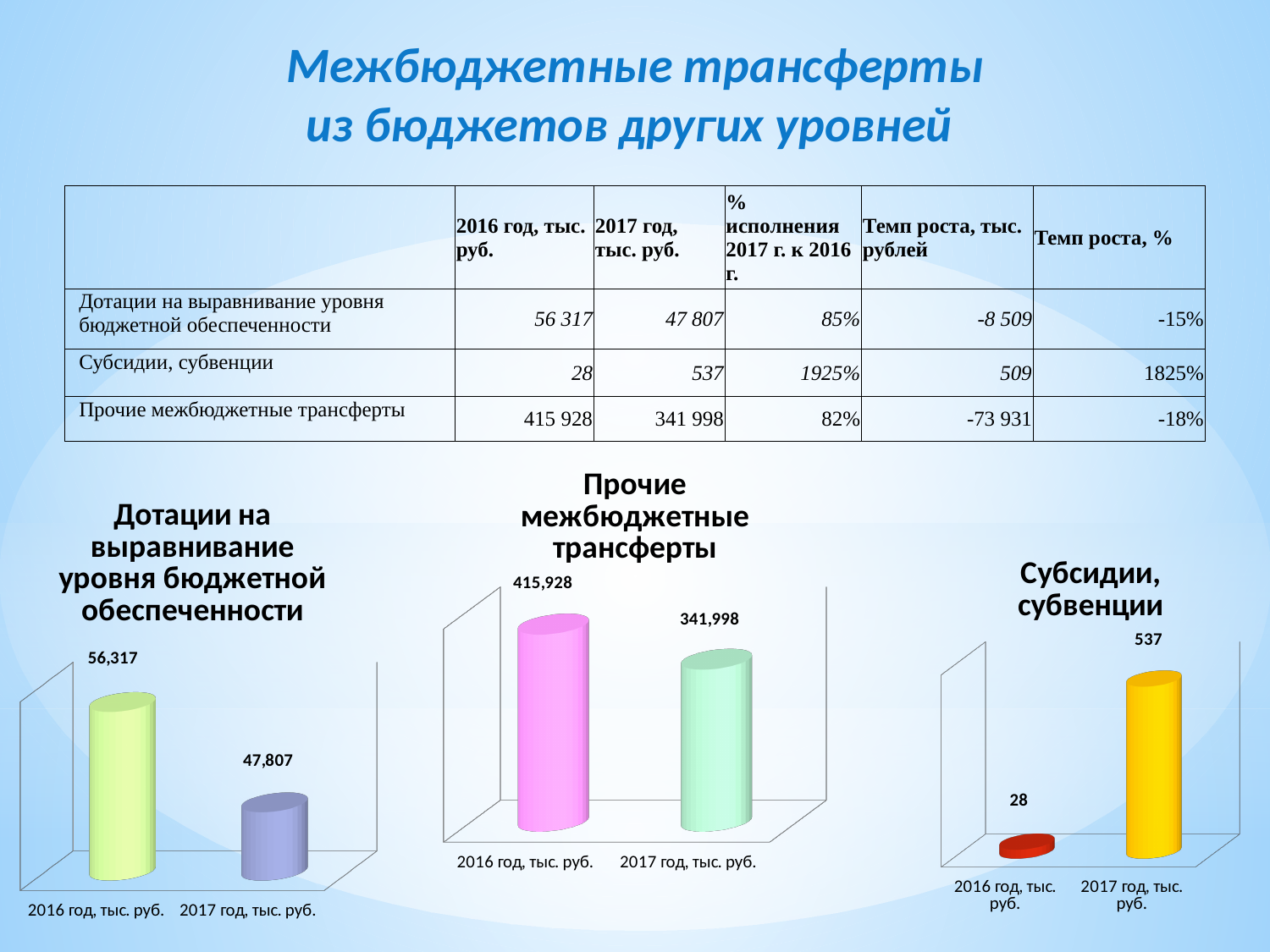

Межбюджетные трансферты
из бюджетов других уровней
|  | 2016 год, тыс. руб. | 2017 год, тыс. руб. | % исполнения 2017 г. к 2016 г. | Темп роста, тыс. рублей | Темп роста, % |
| --- | --- | --- | --- | --- | --- |
| Дотации на выравнивание уровня бюджетной обеспеченности | 56 317 | 47 807 | 85% | -8 509 | -15% |
| Субсидии, субвенции | 28 | 537 | 1925% | 509 | 1825% |
| Прочие межбюджетные трансферты | 415 928 | 341 998 | 82% | -73 931 | -18% |

[unsupported chart]

[unsupported chart]

[unsupported chart]